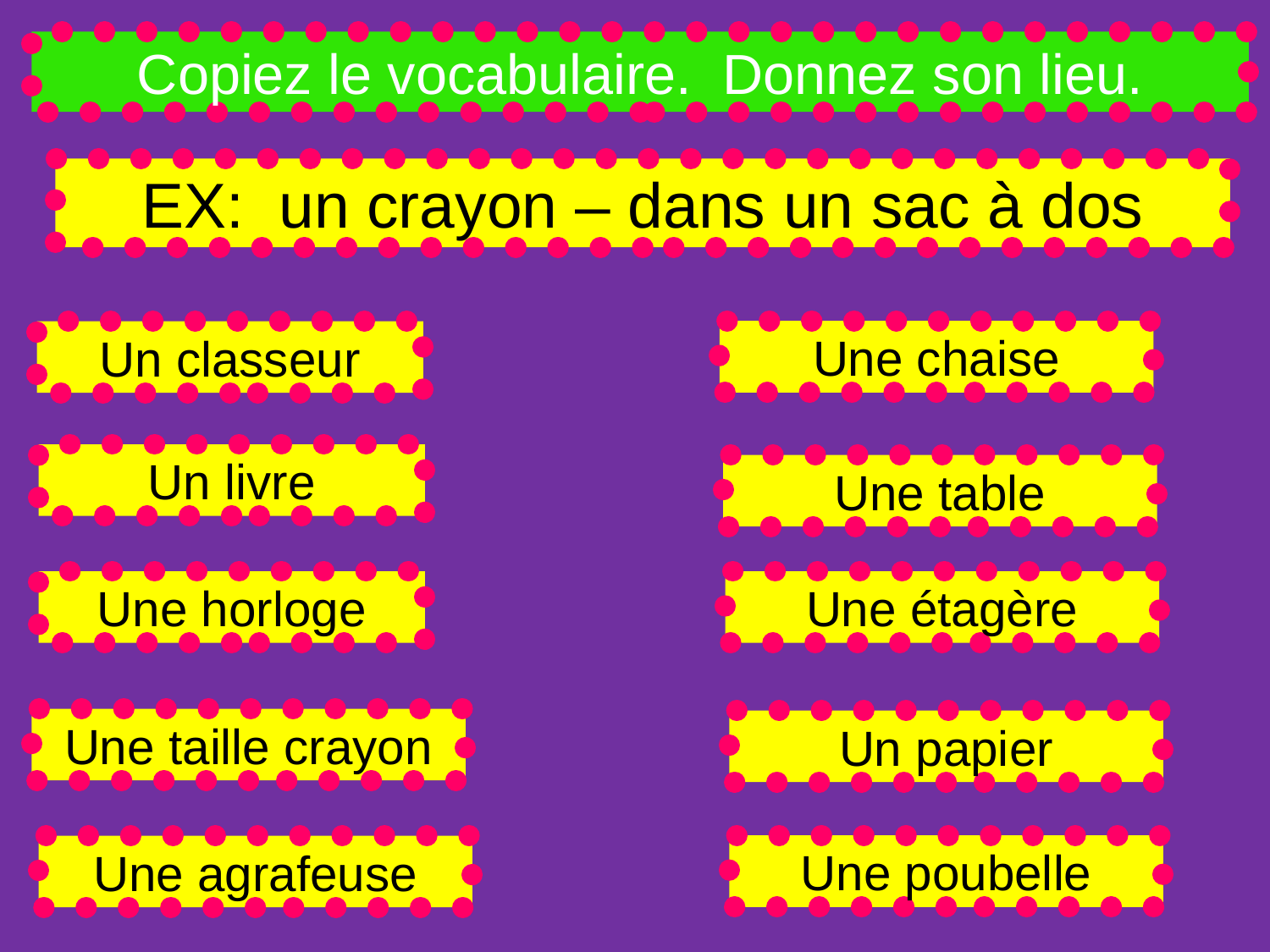

Copiez le vocabulaire.  Donnez son lieu.
EX:  un crayon – dans un sac à dos
Une chaise
Un classeur
Un livre
Une table
Une horloge
Une étagère
Une taille crayon
Un papier
Une poubelle
Une agrafeuse